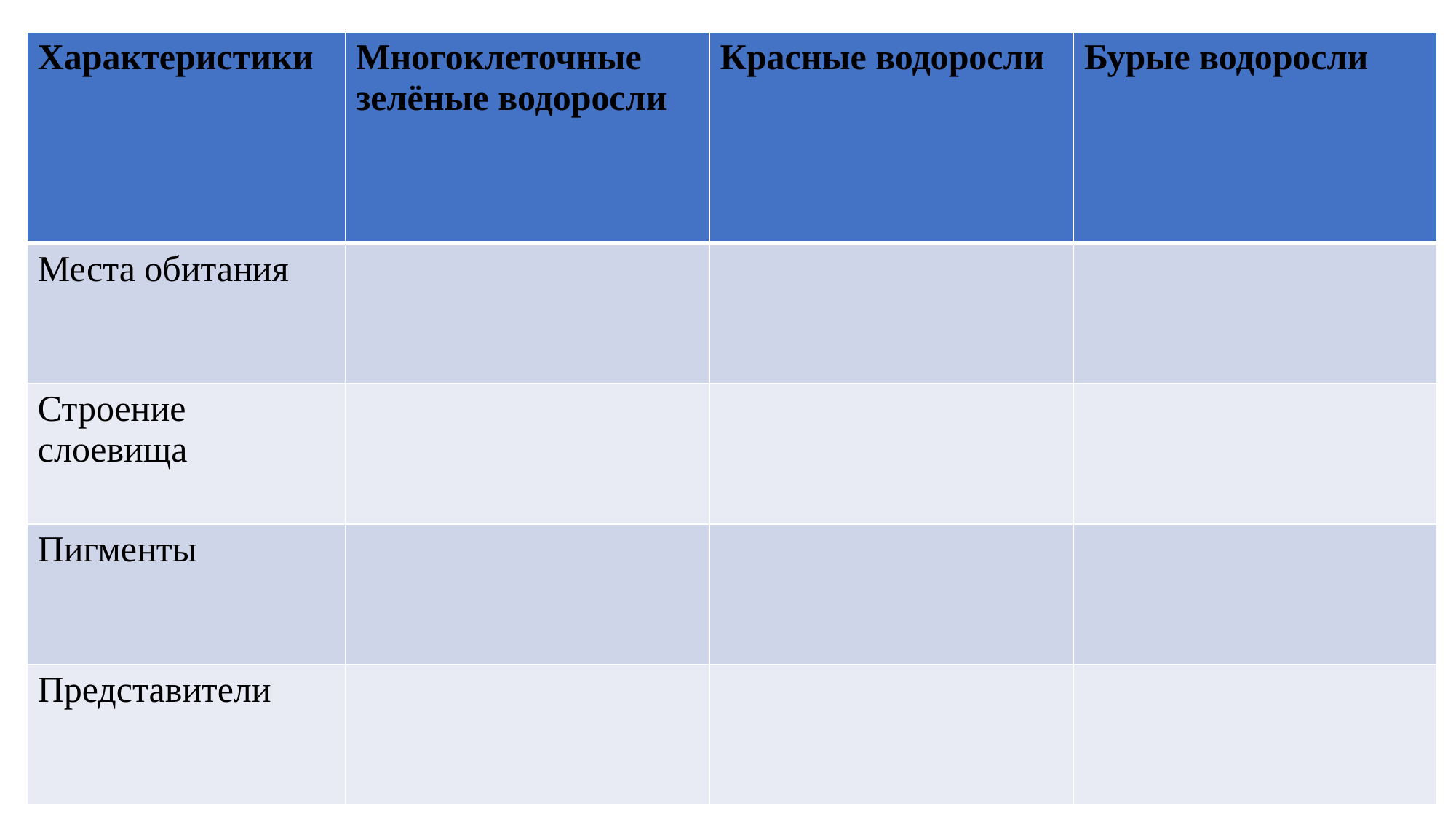

| Характеристики | Многоклеточные зелёные водоросли | Красные водоросли | Бурые водоросли |
| --- | --- | --- | --- |
| Места обитания |  |  |  |
| Строение слоевища |  |  |  |
| Пигменты |  |  |  |
| Представители |  |  |  |